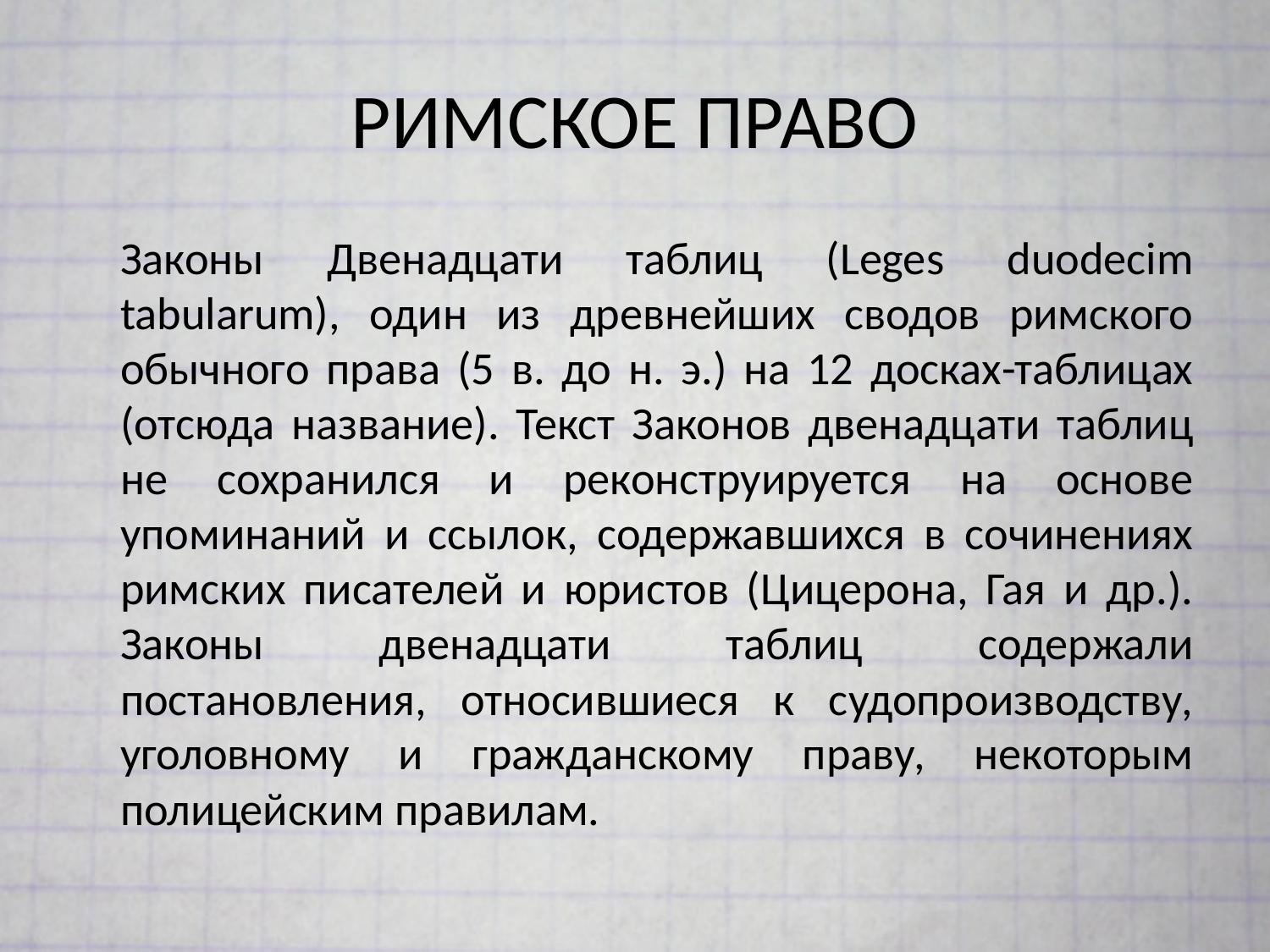

# РИМСКОЕ ПРАВО
	Законы Двенадцати таблиц (Leges duodecim tabularum), один из древнейших сводов римского обычного права (5 в. до н. э.) на 12 досках-таблицах (отсюда название). Текст Законов двенадцати таблиц не сохранился и реконструируется на основе упоминаний и ссылок, содержавшихся в сочинениях римских писателей и юристов (Цицерона, Гая и др.). Законы двенадцати таблиц содержали постановления, относившиеся к судопроизводству, уголовному и гражданскому праву, некоторым полицейским правилам.